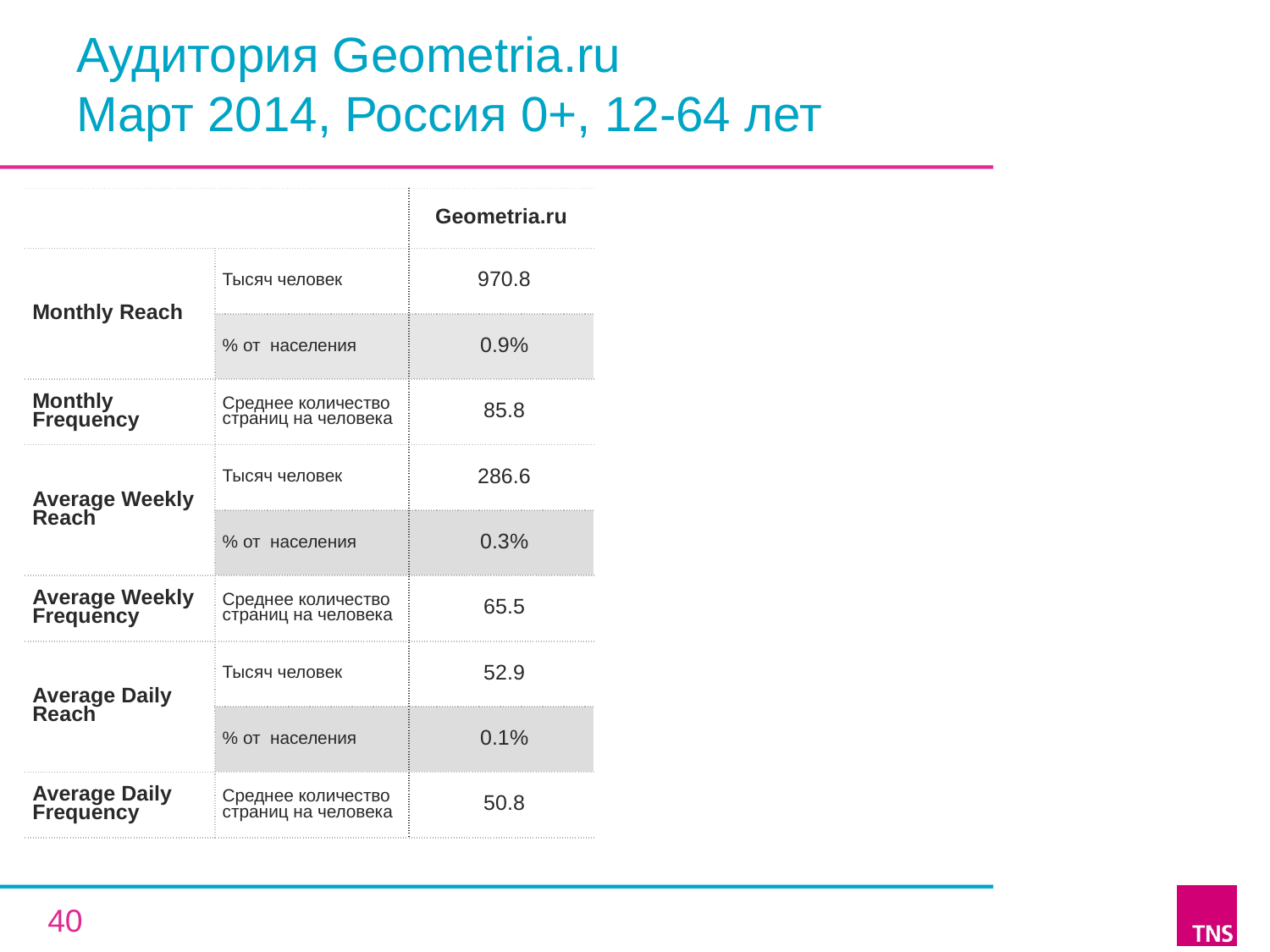

# Аудитория Geometria.ru Март 2014, Россия 0+, 12-64 лет
|  |  | Geometria.ru |
| --- | --- | --- |
| Monthly Reach | Тысяч человек | 970.8 |
|  | % от населения | 0.9% |
| Monthly Frequency | Среднее количество страниц на человека | 85.8 |
| Average Weekly Reach | Тысяч человек | 286.6 |
|  | % от населения | 0.3% |
| Average Weekly Frequency | Среднее количество страниц на человека | 65.5 |
| Average Daily Reach | Тысяч человек | 52.9 |
|  | % от населения | 0.1% |
| Average Daily Frequency | Среднее количество страниц на человека | 50.8 |

40